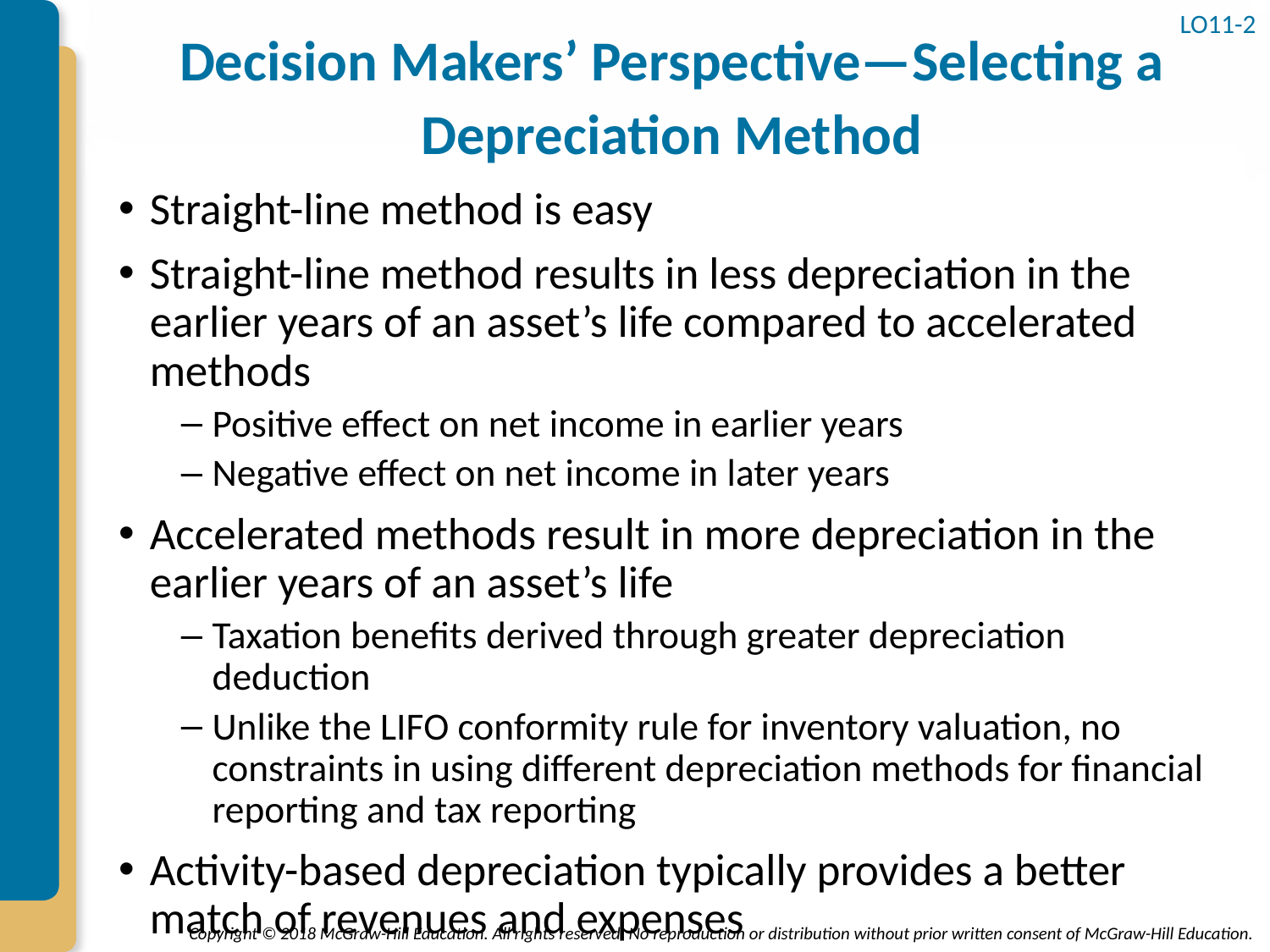

LO11-2
# Decision Makers’ Perspective—Selecting a Depreciation Method
Straight-line method is easy
Straight-line method results in less depreciation in the earlier years of an asset’s life compared to accelerated methods
Positive effect on net income in earlier years
Negative effect on net income in later years
Accelerated methods result in more depreciation in the earlier years of an asset’s life
Taxation benefits derived through greater depreciation deduction
Unlike the LIFO conformity rule for inventory valuation, no constraints in using different depreciation methods for financial reporting and tax reporting
Activity-based depreciation typically provides a better match of revenues and expenses